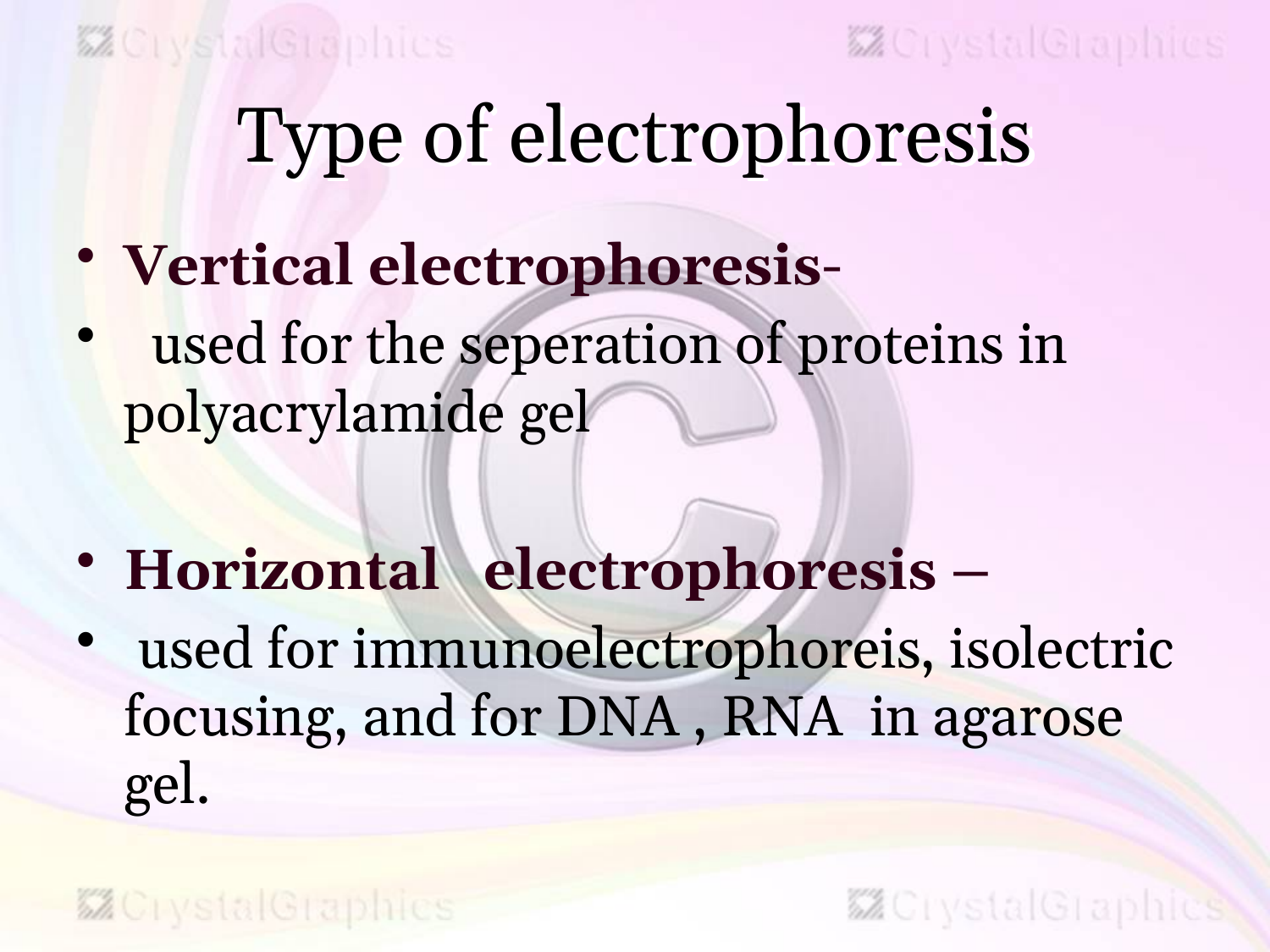

# Type of electrophoresis
Vertical electrophoresis-
  used for the seperation of proteins in polyacrylamide gel

Horizontal   electrophoresis –
 used for immunoelectrophoreis, isolectric focusing, and for DNA , RNA  in agarose gel.